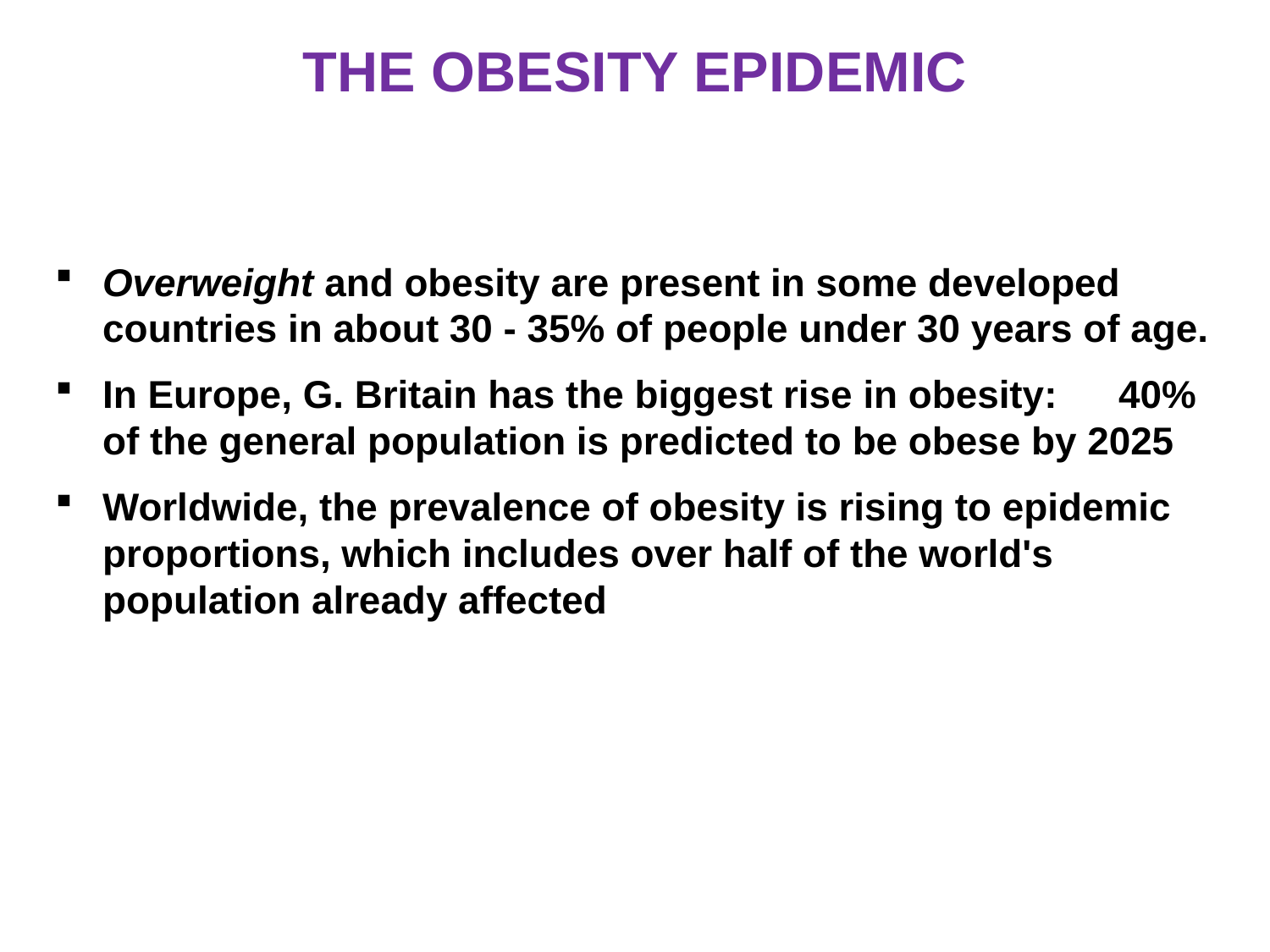

# THE OBESITY EPIDEMIC

Overweight and obesity are present in some developed countries in about 30 - 35% of people under 30 years of age.
In Europe, G. Britain has the biggest rise in obesity: 	40% of the general population is predicted to be obese by 2025
Worldwide, the prevalence of obesity is rising to epidemic proportions, which includes over half of the world's population already affected